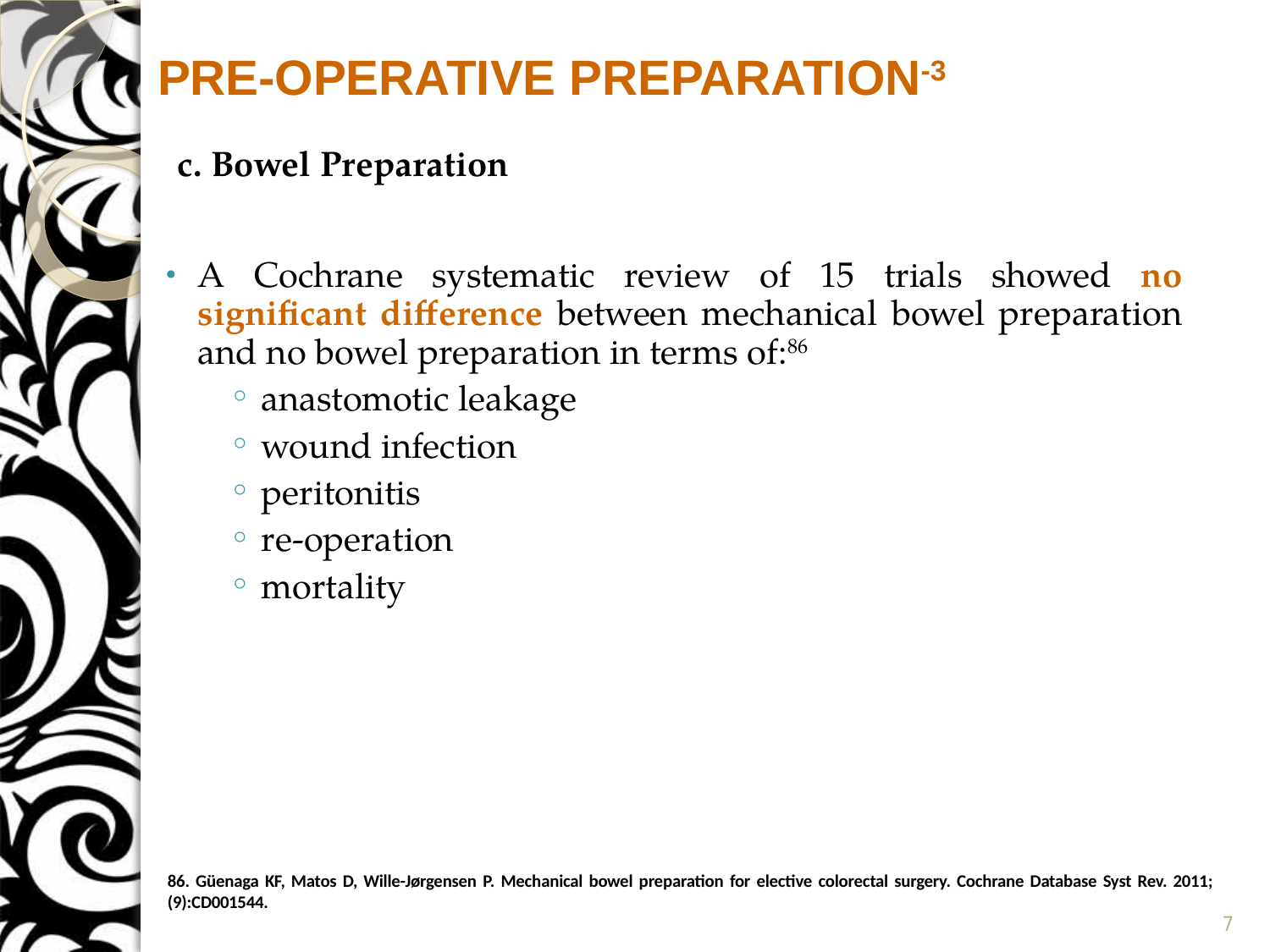

# PRE-OPERATIVE PREPARATION-3
c. Bowel Preparation

A Cochrane systematic review of 15 trials showed no significant difference between mechanical bowel preparation and no bowel preparation in terms of:86
anastomotic leakage
wound infection
peritonitis
re-operation
mortality
86. Güenaga KF, Matos D, Wille-Jørgensen P. Mechanical bowel preparation for elective colorectal surgery. Cochrane Database Syst Rev. 2011;(9):CD001544.
7